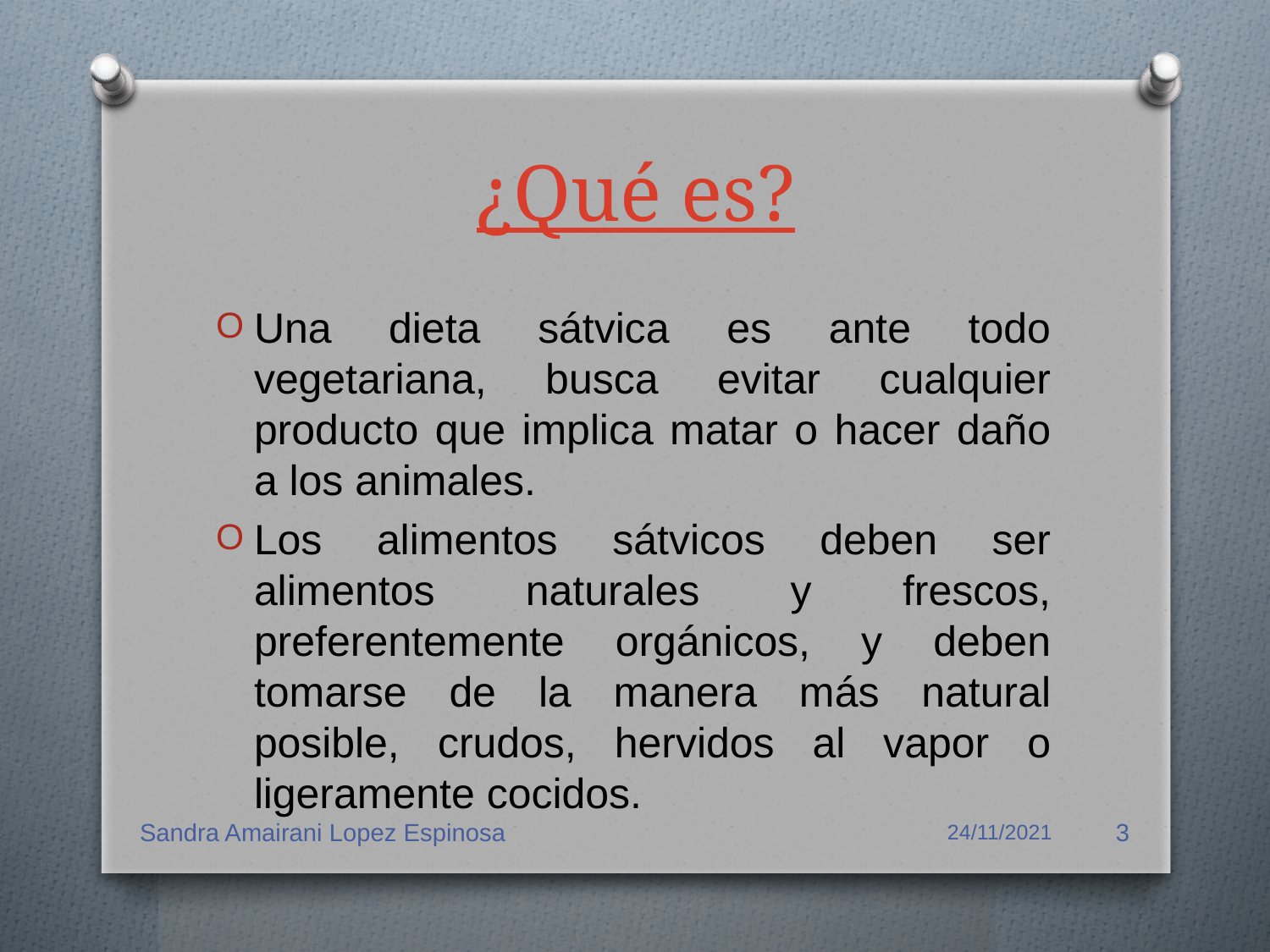

# ¿Qué es?
Una dieta sátvica es ante todo vegetariana, busca evitar cualquier producto que implica matar o hacer daño a los animales.
Los alimentos sátvicos deben ser alimentos naturales y frescos, preferentemente orgánicos, y deben tomarse de la manera más natural posible, crudos, hervidos al vapor o ligeramente cocidos.
Sandra Amairani Lopez Espinosa
24/11/2021
3